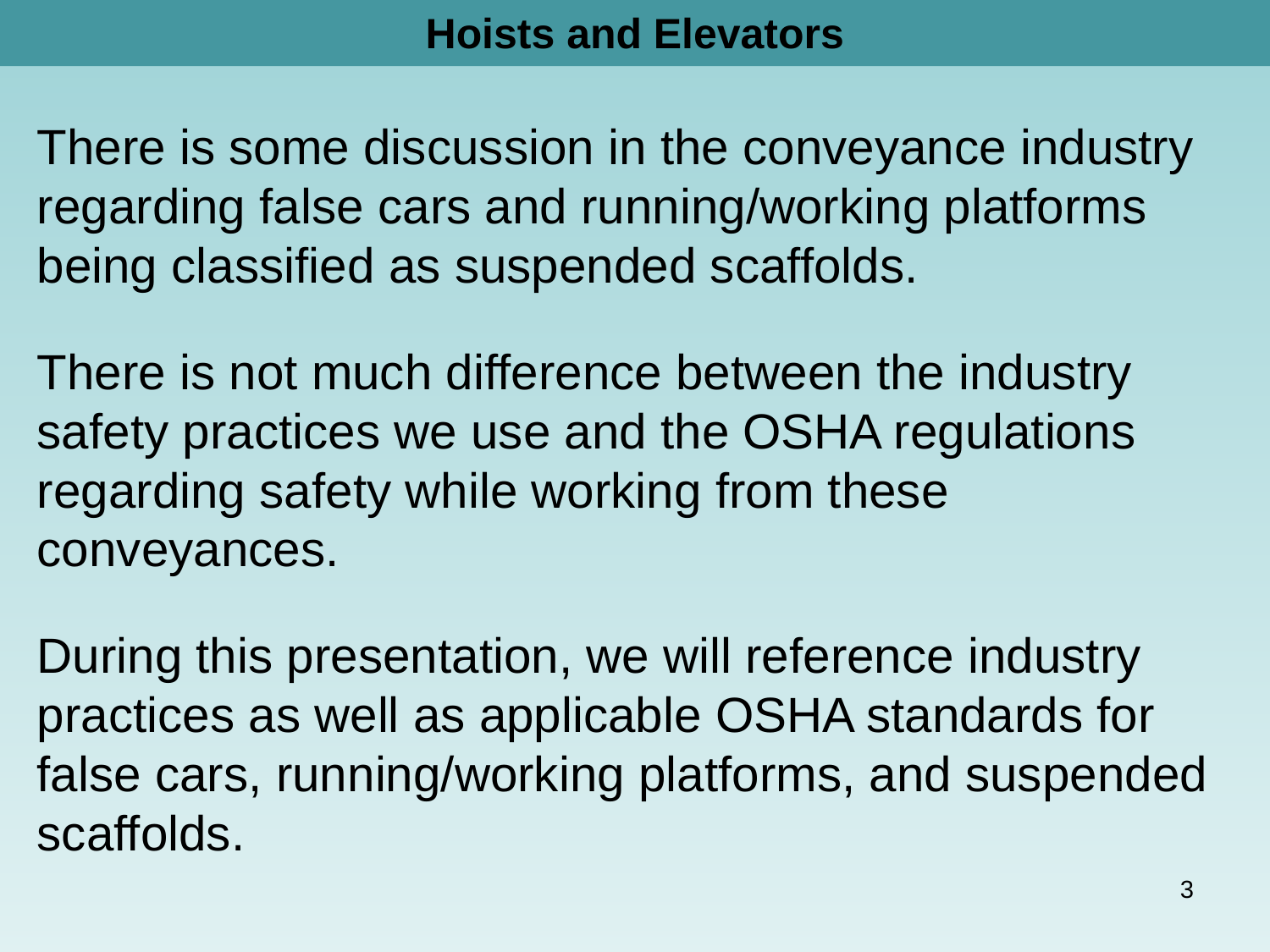

Hoists and Elevators
# There is some discussion in the conveyance industry regarding false cars and running/working platforms being classified as suspended scaffolds.
There is not much difference between the industry safety practices we use and the OSHA regulations regarding safety while working from these conveyances.
During this presentation, we will reference industry practices as well as applicable OSHA standards for false cars, running/working platforms, and suspended scaffolds.
3